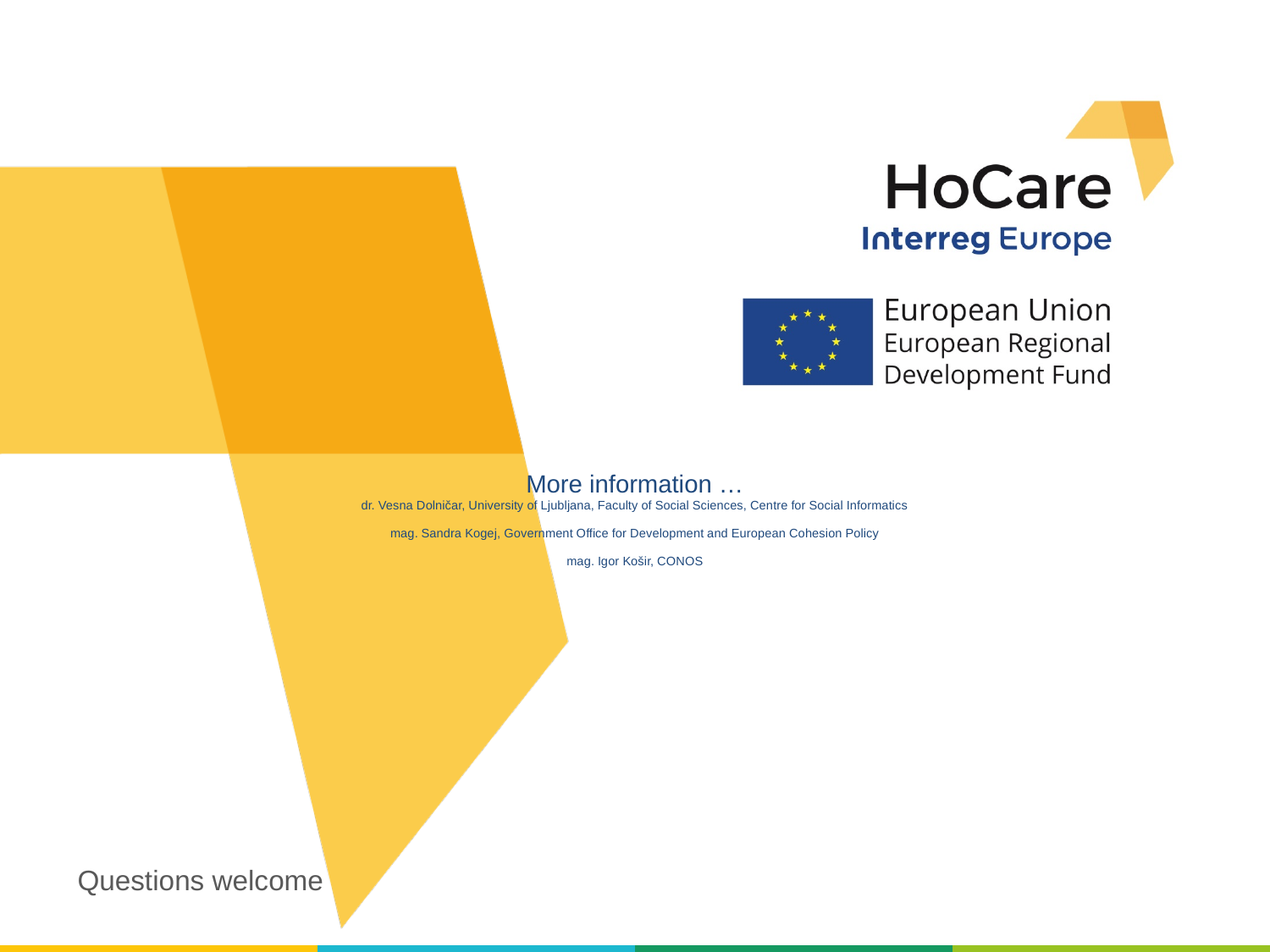

# More information … dr. Vesna Dolničar, University of Ljubljana, Faculty of Social Sciences, Centre for Social Informatics mag. Sandra Kogej, Government Office for Development and European Cohesion Policy mag. Igor Košir, CONOS
Questions welcome